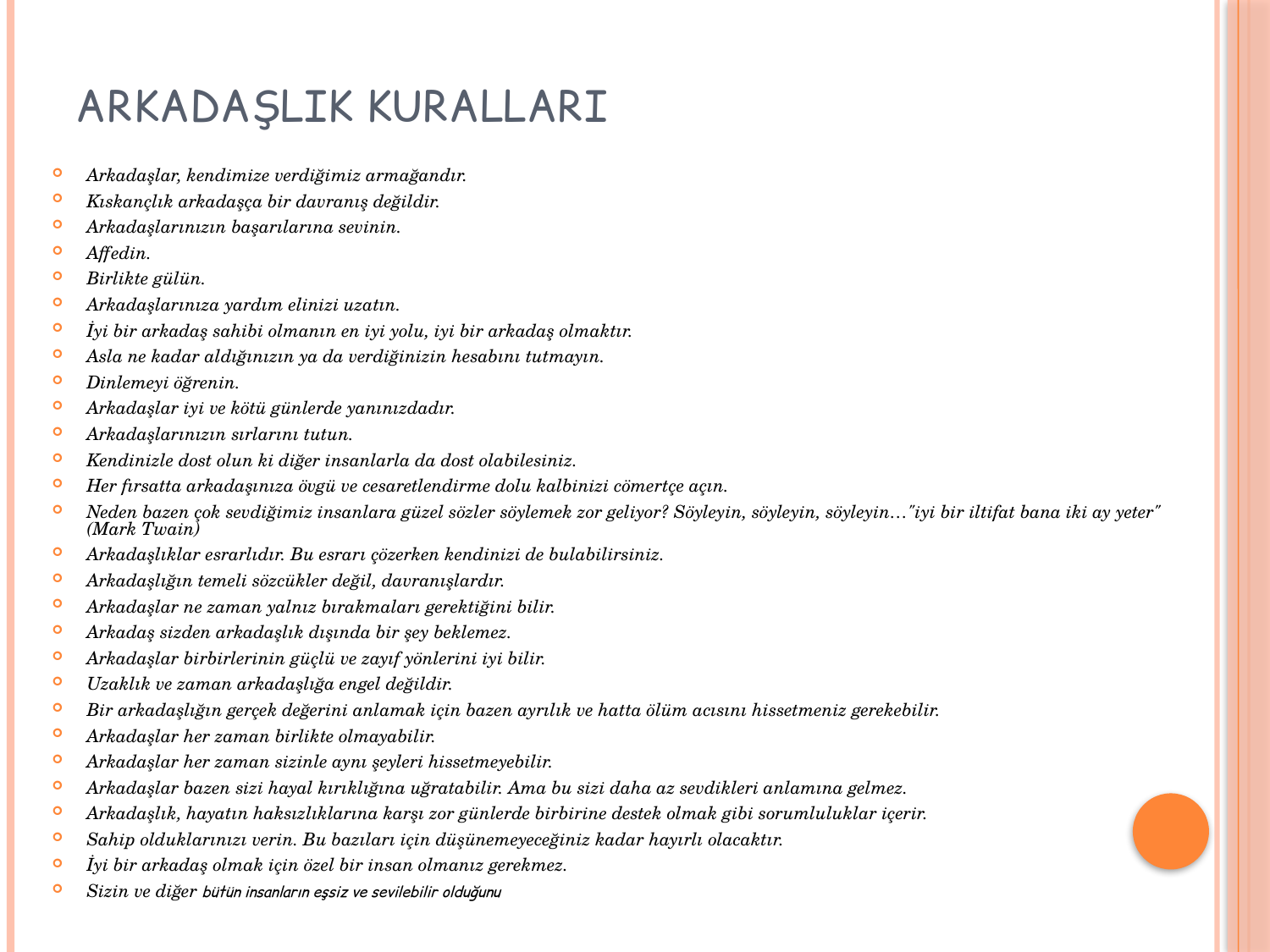

# ARKADAŞLIK KURALLARI

Arkadaşlar, kendimize verdiğimiz armağandır.
Kıskançlık arkadaşça bir davranış değildir.
Arkadaşlarınızın başarılarına sevinin.
Affedin.
Birlikte gülün.
Arkadaşlarınıza yardım elinizi uzatın.
İyi bir arkadaş sahibi olmanın en iyi yolu, iyi bir arkadaş olmaktır.
Asla ne kadar aldığınızın ya da verdiğinizin hesabını tutmayın.
Dinlemeyi öğrenin.
Arkadaşlar iyi ve kötü günlerde yanınızdadır.
Arkadaşlarınızın sırlarını tutun.
Kendinizle dost olun ki diğer insanlarla da dost olabilesiniz.
Her fırsatta arkadaşınıza övgü ve cesaretlendirme dolu kalbinizi cömertçe açın.
Neden bazen çok sevdiğimiz insanlara güzel sözler söylemek zor geliyor? Söyleyin, söyleyin, söyleyin…"iyi bir iltifat bana iki ay yeter" (Mark Twain)
Arkadaşlıklar esrarlıdır. Bu esrarı çözerken kendinizi de bulabilirsiniz.
Arkadaşlığın temeli sözcükler değil, davranışlardır.
Arkadaşlar ne zaman yalnız bırakmaları gerektiğini bilir.
Arkadaş sizden arkadaşlık dışında bir şey beklemez.
Arkadaşlar birbirlerinin güçlü ve zayıf yönlerini iyi bilir.
Uzaklık ve zaman arkadaşlığa engel değildir.
Bir arkadaşlığın gerçek değerini anlamak için bazen ayrılık ve hatta ölüm acısını hissetmeniz gerekebilir.
Arkadaşlar her zaman birlikte olmayabilir.
Arkadaşlar her zaman sizinle aynı şeyleri hissetmeyebilir.
Arkadaşlar bazen sizi hayal kırıklığına uğratabilir. Ama bu sizi daha az sevdikleri anlamına gelmez.
Arkadaşlık, hayatın haksızlıklarına karşı zor günlerde birbirine destek olmak gibi sorumluluklar içerir.
Sahip olduklarınızı verin. Bu bazıları için düşünemeyeceğiniz kadar hayırlı olacaktır.
İyi bir arkadaş olmak için özel bir insan olmanız gerekmez.
Sizin ve diğer bütün insanların eşsiz ve sevilebilir olduğunu